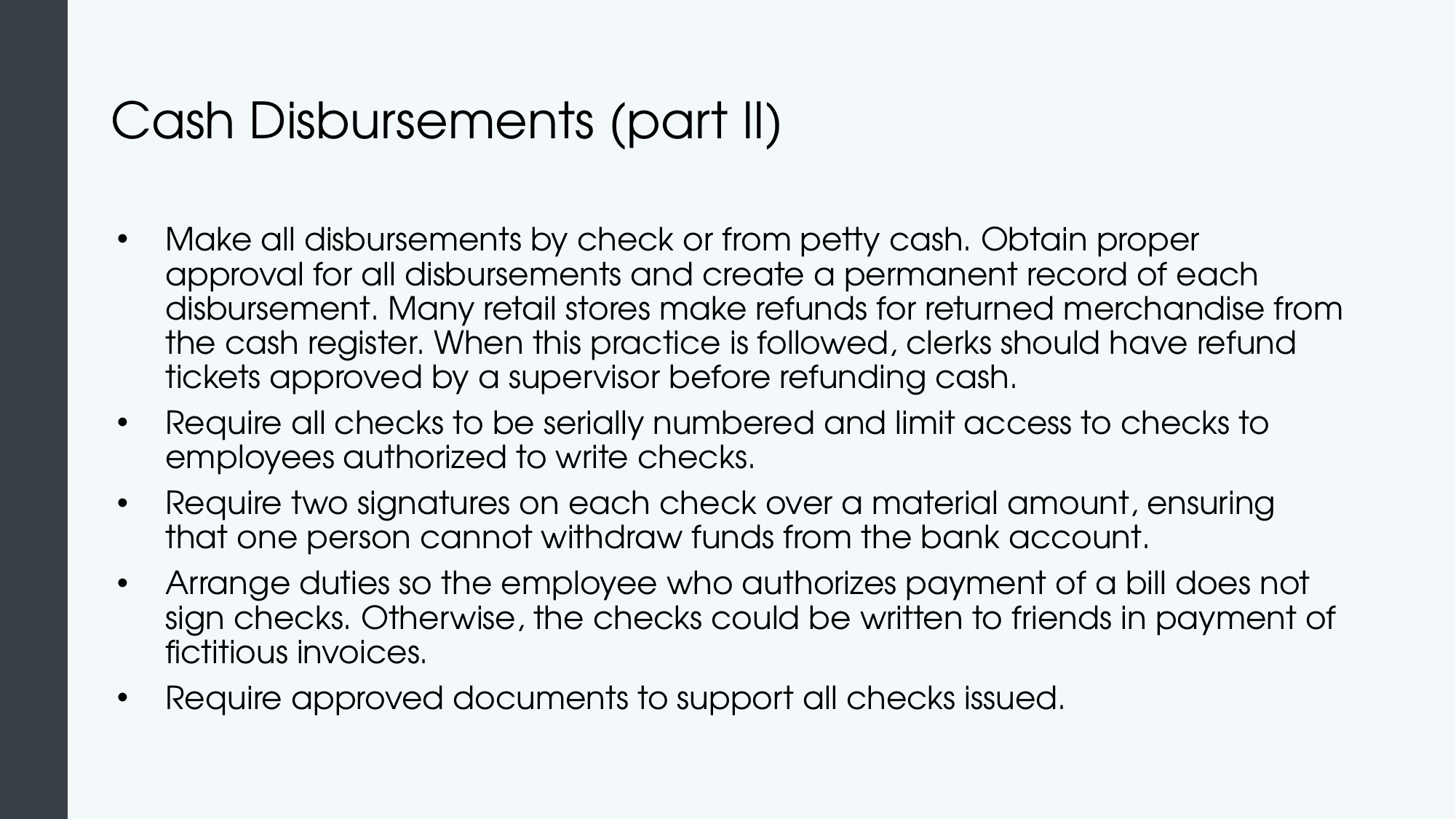

# Cash Disbursements (part II)
Make all disbursements by check or from petty cash. Obtain proper approval for all disbursements and create a permanent record of each disbursement. Many retail stores make refunds for returned merchandise from the cash register. When this practice is followed, clerks should have refund tickets approved by a supervisor before refunding cash.
Require all checks to be serially numbered and limit access to checks to employees authorized to write checks.
Require two signatures on each check over a material amount, ensuring that one person cannot withdraw funds from the bank account.
Arrange duties so the employee who authorizes payment of a bill does not sign checks. Otherwise, the checks could be written to friends in payment of fictitious invoices.
Require approved documents to support all checks issued.